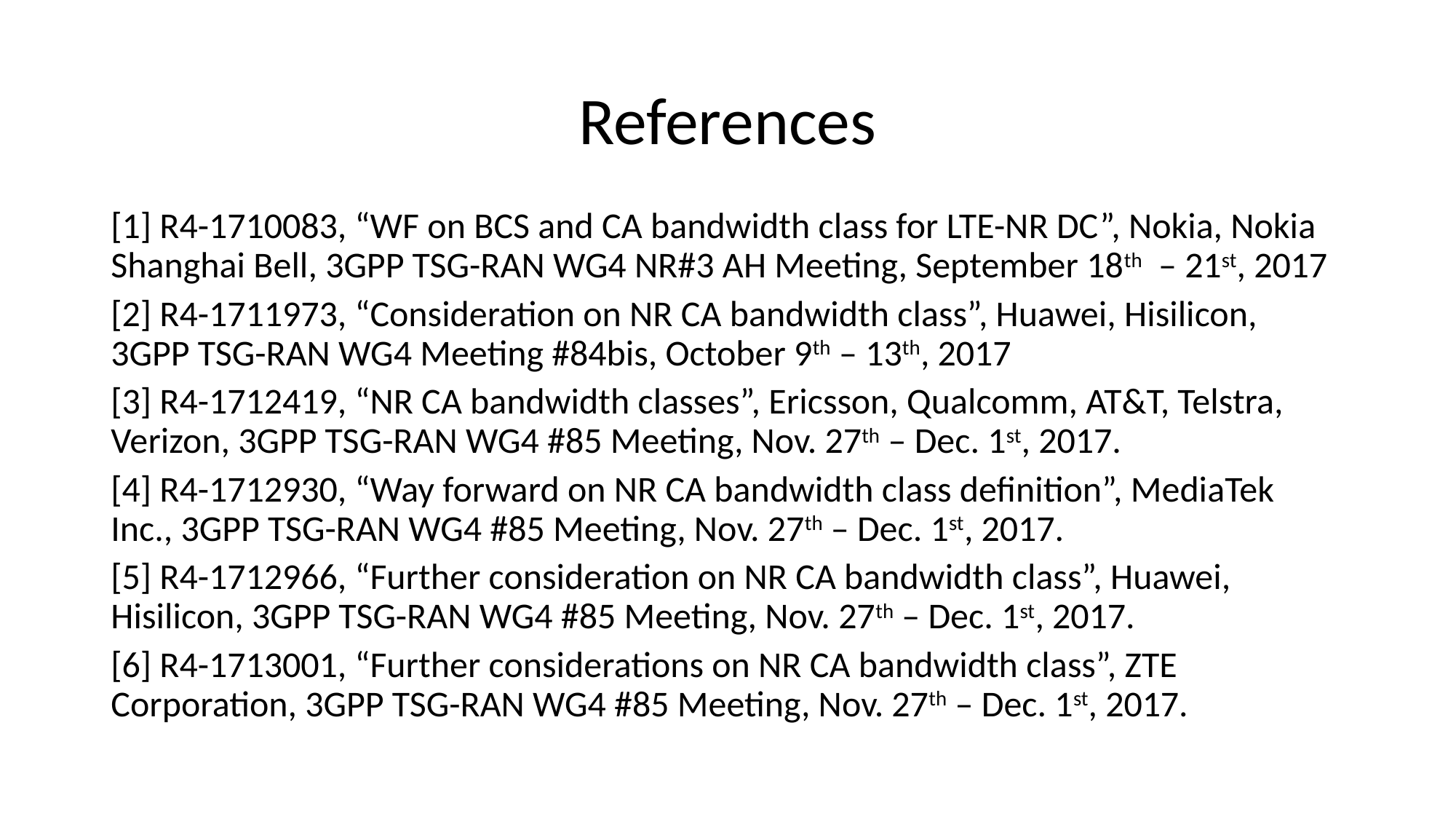

# References
[1] R4-1710083, “WF on BCS and CA bandwidth class for LTE-NR DC”, Nokia, Nokia Shanghai Bell, 3GPP TSG-RAN WG4 NR#3 AH Meeting, September 18th  – 21st, 2017
[2] R4-1711973, “Consideration on NR CA bandwidth class”, Huawei, Hisilicon, 3GPP TSG-RAN WG4 Meeting #84bis, October 9th – 13th, 2017
[3] R4-1712419, “NR CA bandwidth classes”, Ericsson, Qualcomm, AT&T, Telstra, Verizon, 3GPP TSG-RAN WG4 #85 Meeting, Nov. 27th – Dec. 1st, 2017.
[4] R4-1712930, “Way forward on NR CA bandwidth class definition”, MediaTek Inc., 3GPP TSG-RAN WG4 #85 Meeting, Nov. 27th – Dec. 1st, 2017.
[5] R4-1712966, “Further consideration on NR CA bandwidth class”, Huawei, Hisilicon, 3GPP TSG-RAN WG4 #85 Meeting, Nov. 27th – Dec. 1st, 2017.
[6] R4-1713001, “Further considerations on NR CA bandwidth class”, ZTE Corporation, 3GPP TSG-RAN WG4 #85 Meeting, Nov. 27th – Dec. 1st, 2017.